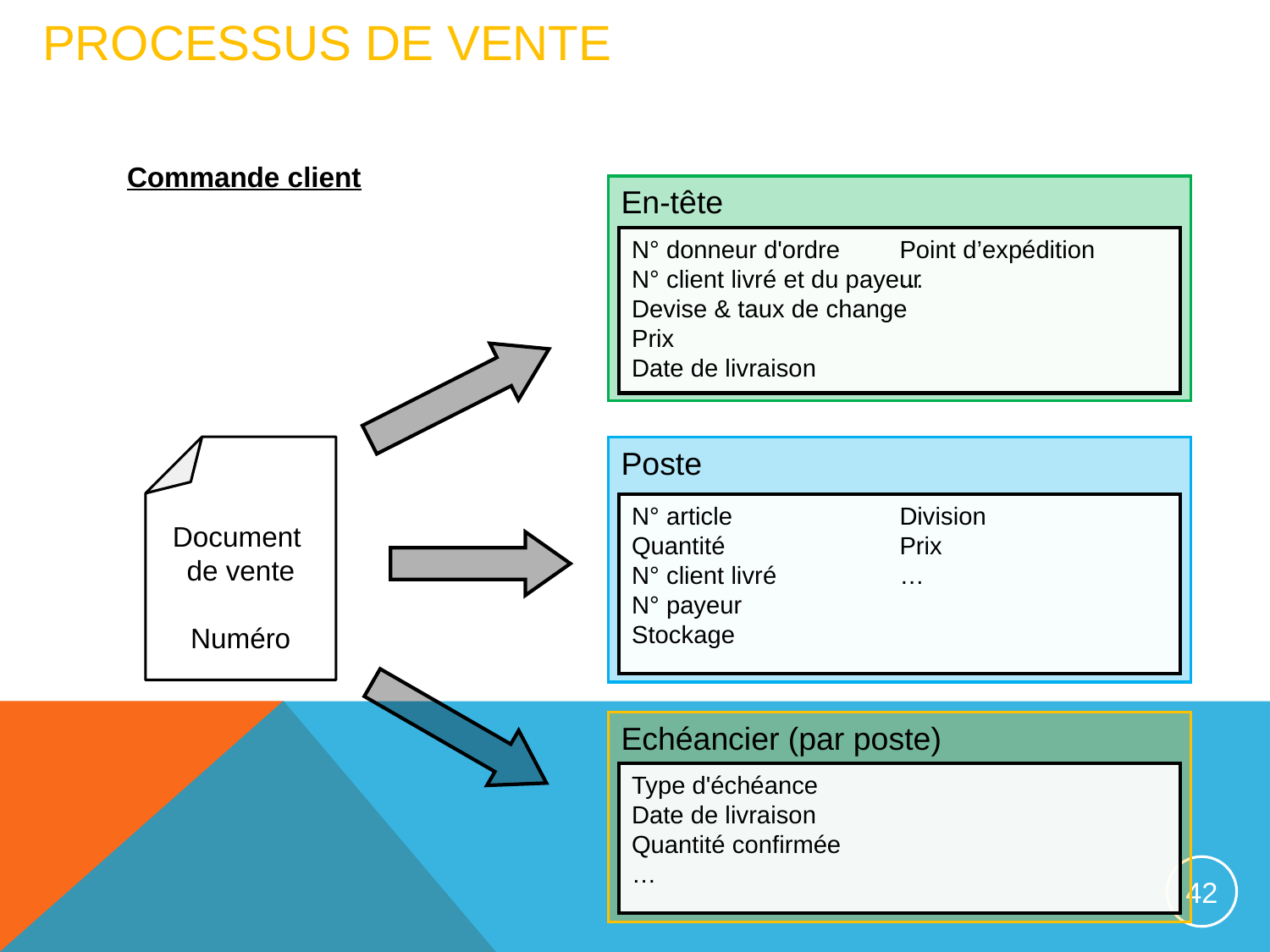

# Processus de vente
Commande client
En-tête
N° donneur d'ordre
N° client livré et du payeur
Devise & taux de change
Prix
Date de livraison
Point d’expédition
…

Poste
Document
de vente

Numéro
N° article
Quantité
N° client livré
N° payeur
Stockage
Division
Prix
…

Echéancier (par poste)
Type d'échéance
Date de livraison
Quantité confirmée
…
42